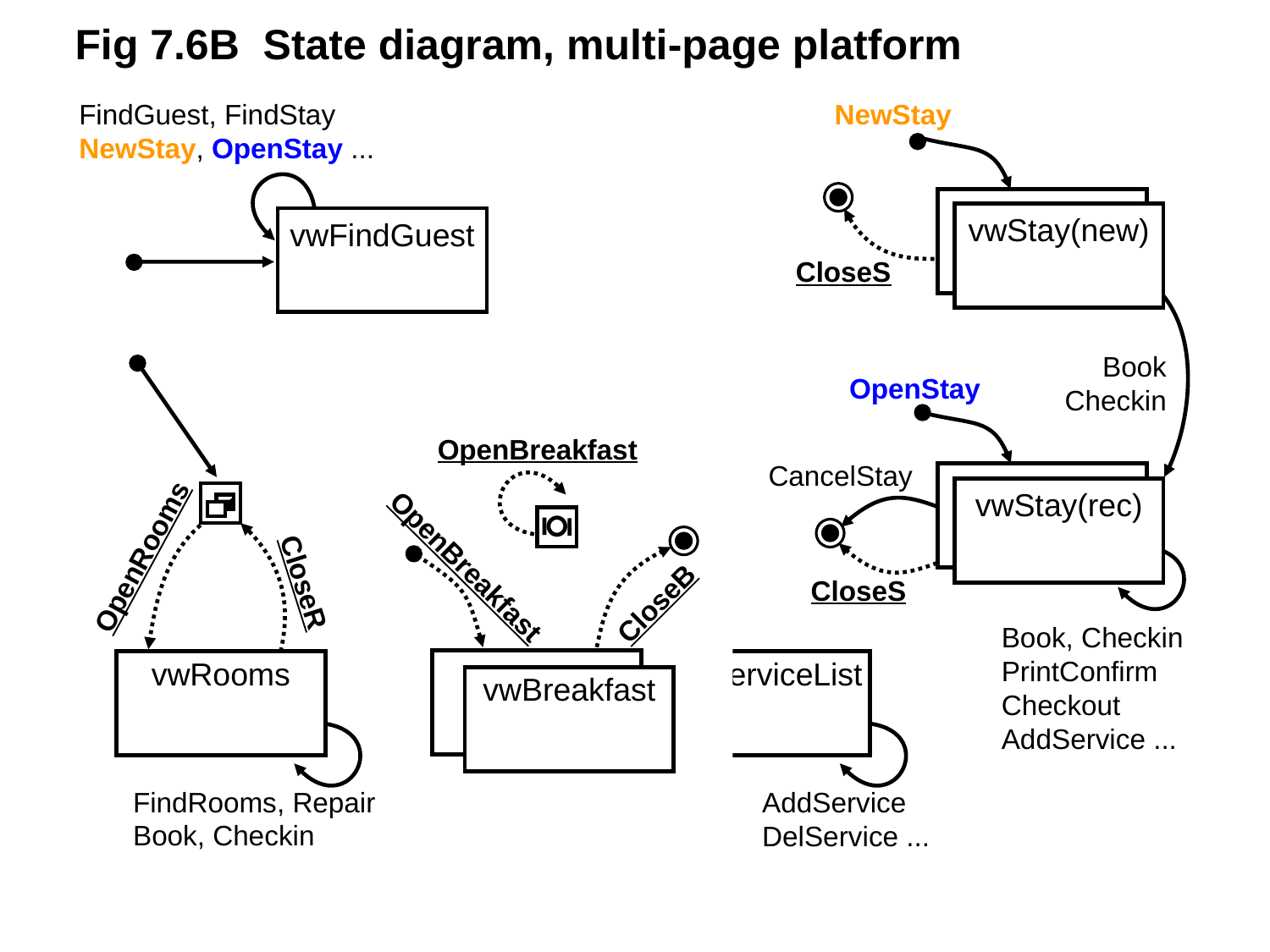

Fig 7.6B  State diagram, multi-page platform
FindGuest, FindStay
NewStay, OpenStay ...
NewStay

CloseS

CloseS

vwStay(new)
vwFindGuest

Book
Checkin

OpenRooms
CloseR
OpenStay

OpenBreakfast

OpenBreakfast

CloseB
CancelStay

vwStay(rec)

Book, Checkin
PrintConfirm
Checkout
AddService ...

vwServiceList

vwRooms
vwBreakfast

FindRooms, Repair
Book, Checkin
AddService
DelService ...